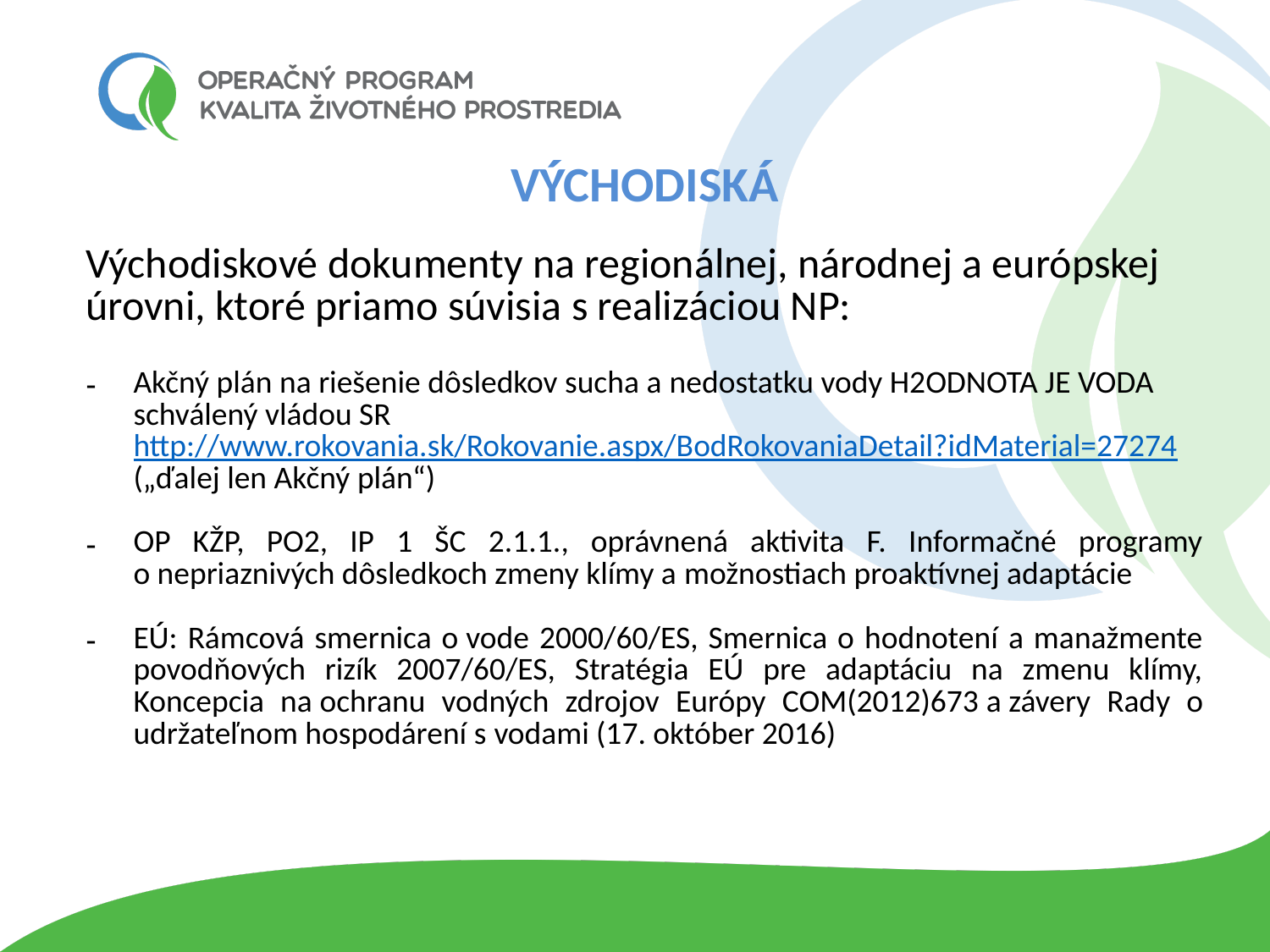

VÝCHODISKÁ
Východiskové dokumenty na regionálnej, národnej a európskej úrovni, ktoré priamo súvisia s realizáciou NP:

Akčný plán na riešenie dôsledkov sucha a nedostatku vody H2ODNOTA JE VODA schválený vládou SR http://www.rokovania.sk/Rokovanie.aspx/BodRokovaniaDetail?idMaterial=27274 („ďalej len Akčný plán“)

OP KŽP, PO2, IP 1 ŠC 2.1.1., oprávnená aktivita F. Informačné programy o nepriaznivých dôsledkoch zmeny klímy a možnostiach proaktívnej adaptácie

EÚ: Rámcová smernica o vode 2000/60/ES, Smernica o hodnotení a manažmente povodňových rizík 2007/60/ES, Stratégia EÚ pre adaptáciu na zmenu klímy, Koncepcia na ochranu vodných zdrojov Európy COM(2012)673 a závery Rady o udržateľnom hospodárení s vodami (17. október 2016)